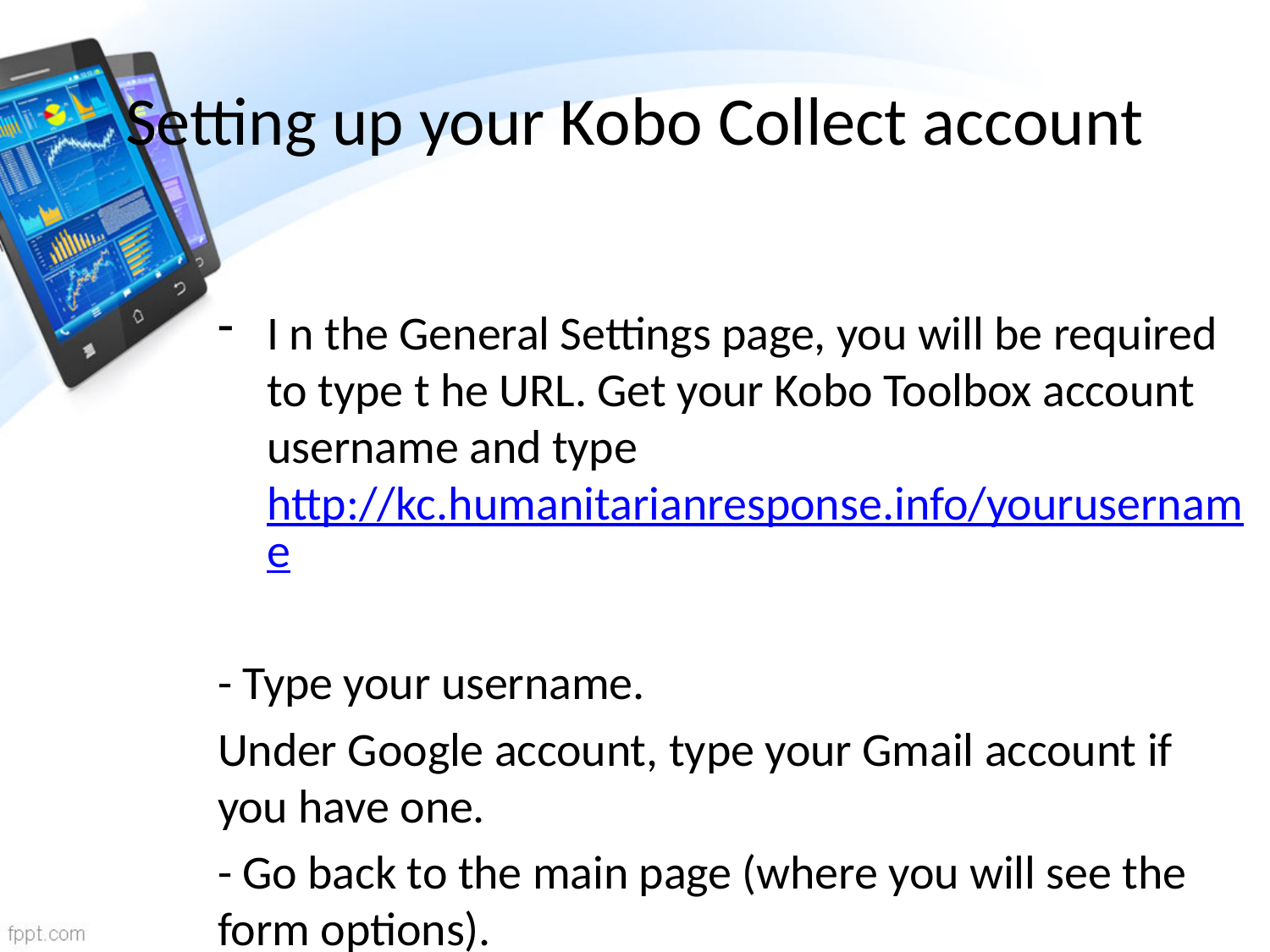

# Setting up your Kobo Collect account
I n the General Settings page, you will be required to type t he URL. Get your Kobo Toolbox account username and type http://kc.humanitarianresponse.info/yourusername

- Type your username.
Under Google account, type your Gmail account if you have one.
- Go back to the main page (where you will see the form options).